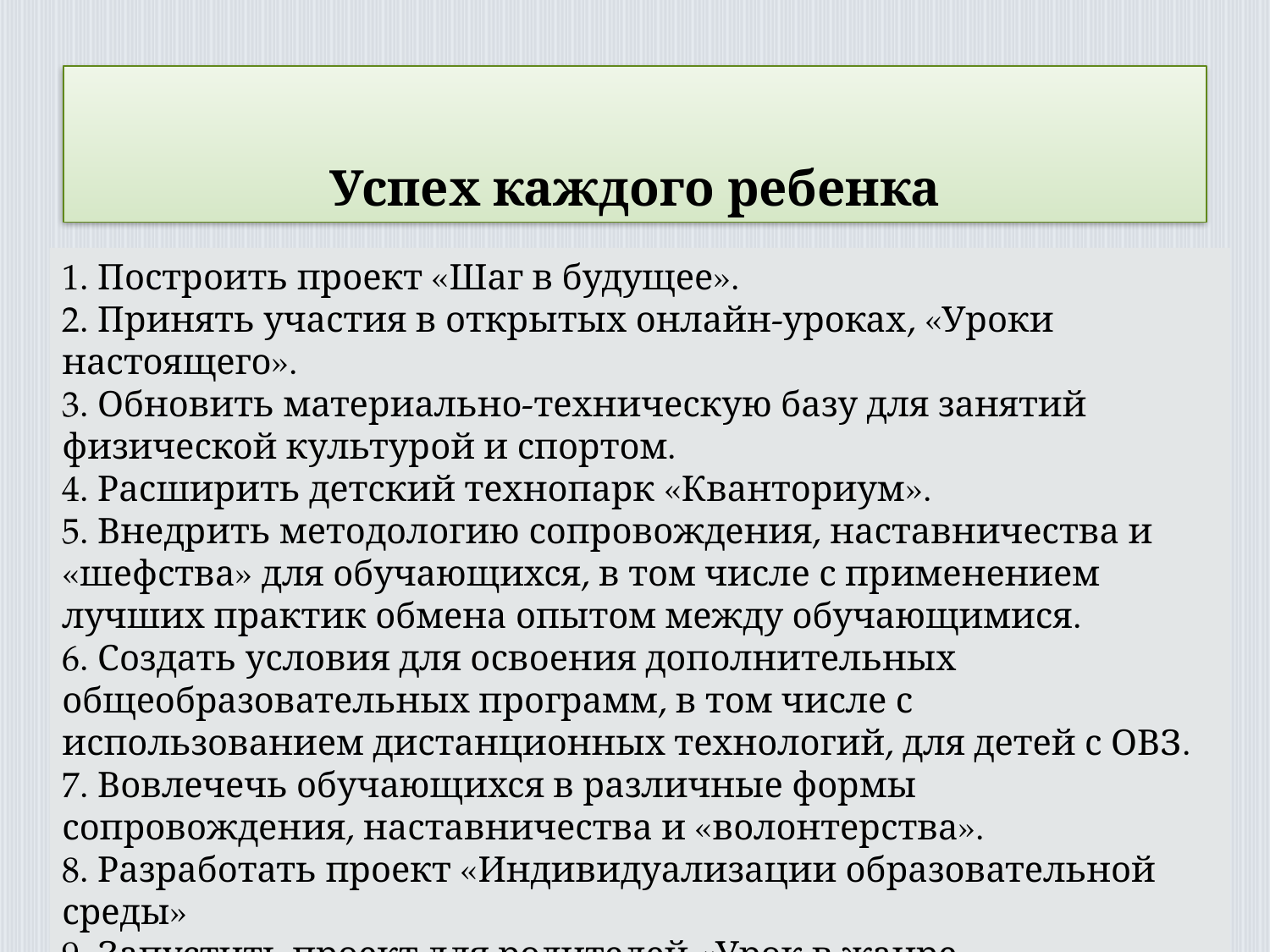

# Успех каждого ребенка
1. Построить проект «Шаг в будущее».
2. Принять участия в открытых онлайн-уроках, «Уроки настоящего».
3. Обновить материально-техническую базу для занятий физической культурой и спортом.
4. Расширить детский технопарк «Кванториум».
5. Внедрить методологию сопровождения, наставничества и «шефства» для обучающихся, в том числе с применением лучших практик обмена опытом между обучающимися.
6. Создать условия для освоения дополнительных общеобразовательных программ, в том числе с использованием дистанционных технологий, для детей с ОВЗ.
7. Вовлечечь обучающихся в различные формы сопровождения, наставничества и «волонтерства».
8. Разработать проект «Индивидуализации образовательной среды»
9. Запустить проект для родителей «Урок в жанре родительского собрания».